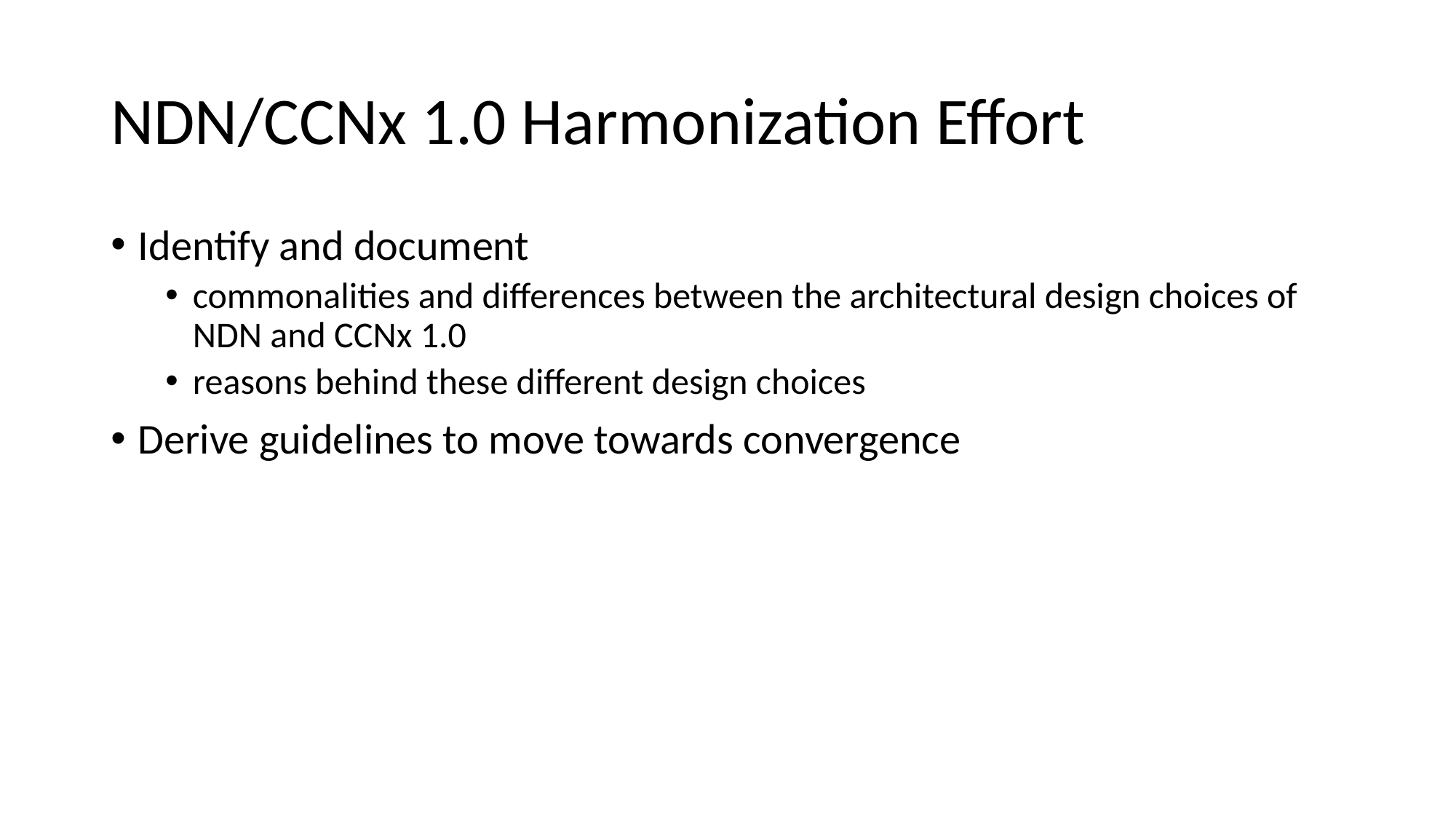

# NDN/CCNx 1.0 Harmonization Effort
Identify and document
commonalities and differences between the architectural design choices of NDN and CCNx 1.0
reasons behind these different design choices
Derive guidelines to move towards convergence